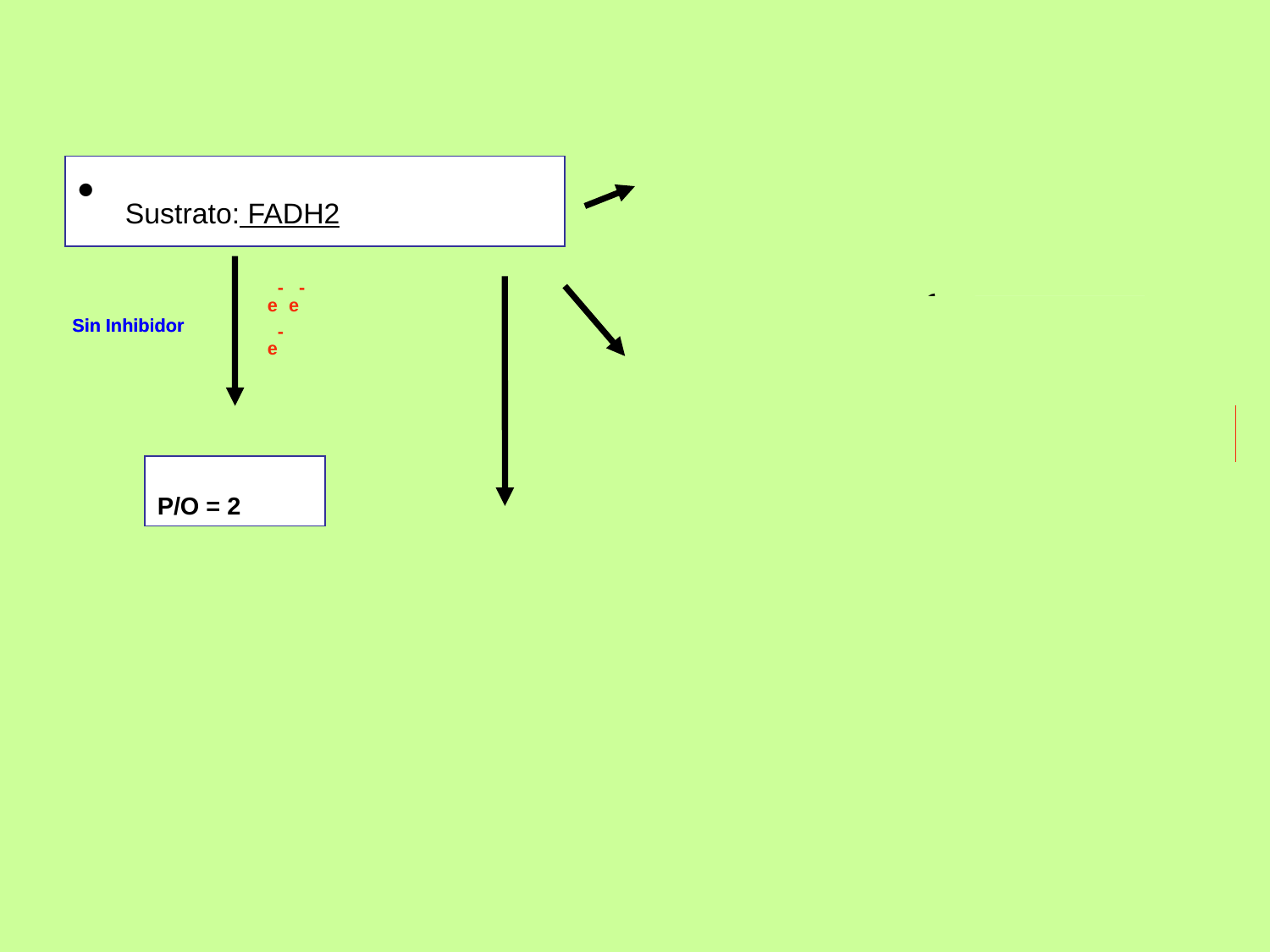

P/O = 2
c/Inh. del COMPLEJO I
c/Inh. del COMPLEJO I
c/Inh. del COMPLEJO I
c/Inh. del COMPLEJO I
Sustrato: FADH2

e-   e-   e- (Q al O2)

e- e- e-

Sin Inhibidor
Sin Inhibidor

P/O = 0
c/Inh. del COMPLEJO II
c/Inh. del COMPLEJO II
c/Inh. del COMPLEJO II
c/Inh. del COMPLEJO II

e-   e-   e- (Q al O2)
P/O = 2

C/ DESACOPLANTES
C/ DESACOPLANTES
C/ DESACOPLANTES

P/O = 0
e-   e-   e- e-   e-   e- e-   e-   e- (Q al O2)